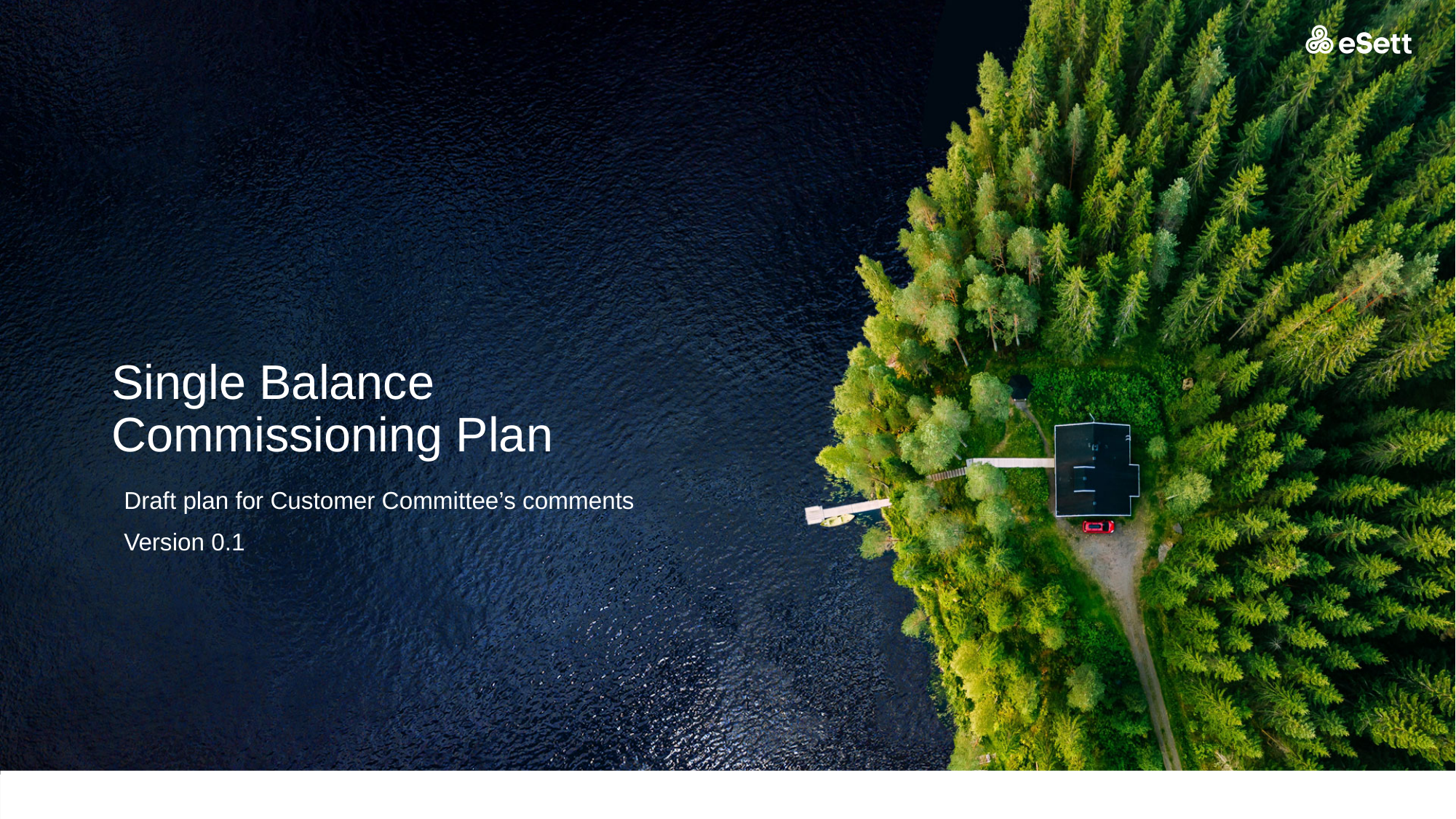

# Single Balance Commissioning Plan
Draft plan for Customer Committee’s comments
Version 0.1